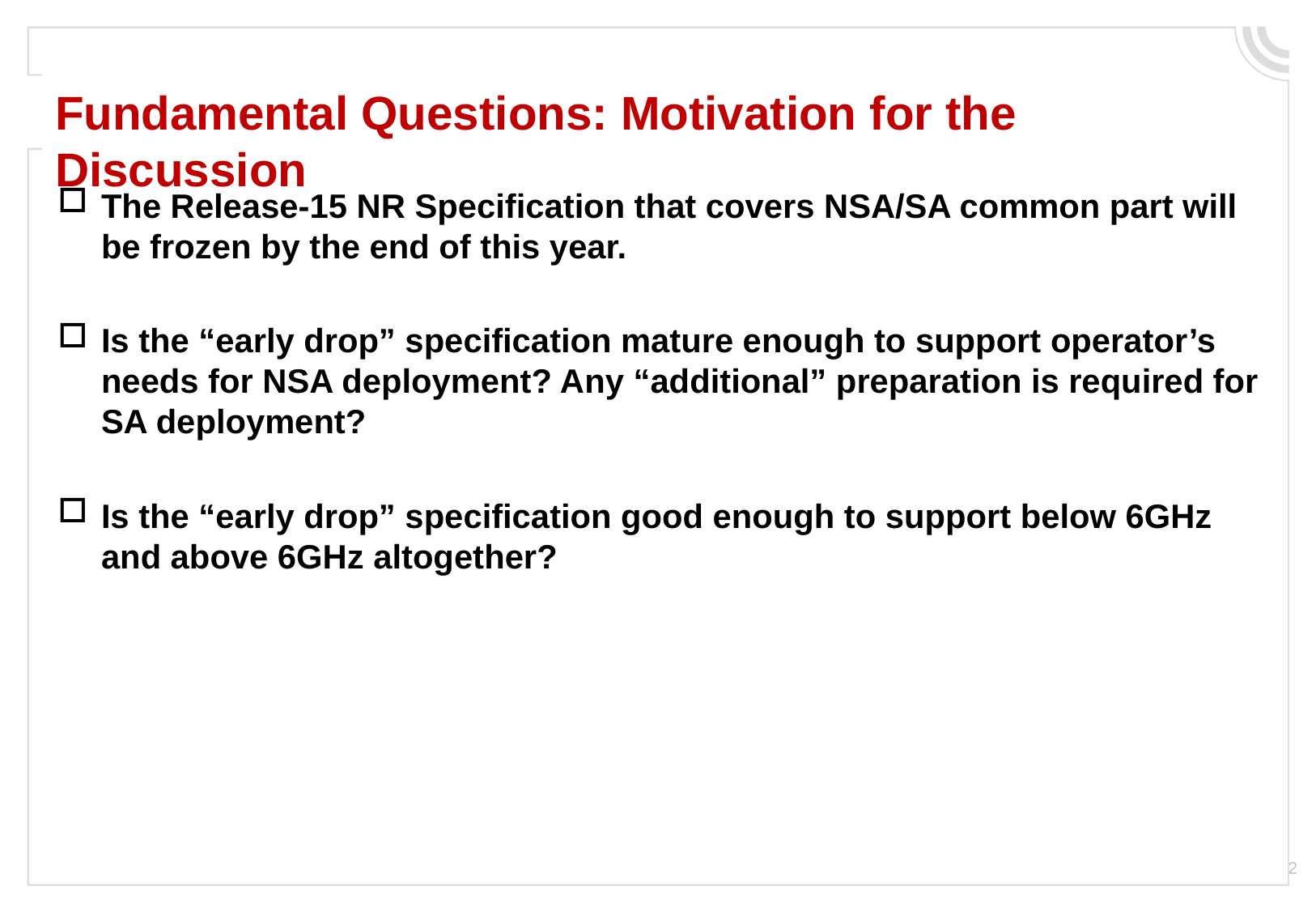

# Fundamental Questions: Motivation for the Discussion
The Release-15 NR Specification that covers NSA/SA common part will be frozen by the end of this year.

Is the “early drop” specification mature enough to support operator’s needs for NSA deployment? Any “additional” preparation is required for SA deployment?

Is the “early drop” specification good enough to support below 6GHz and above 6GHz altogether?